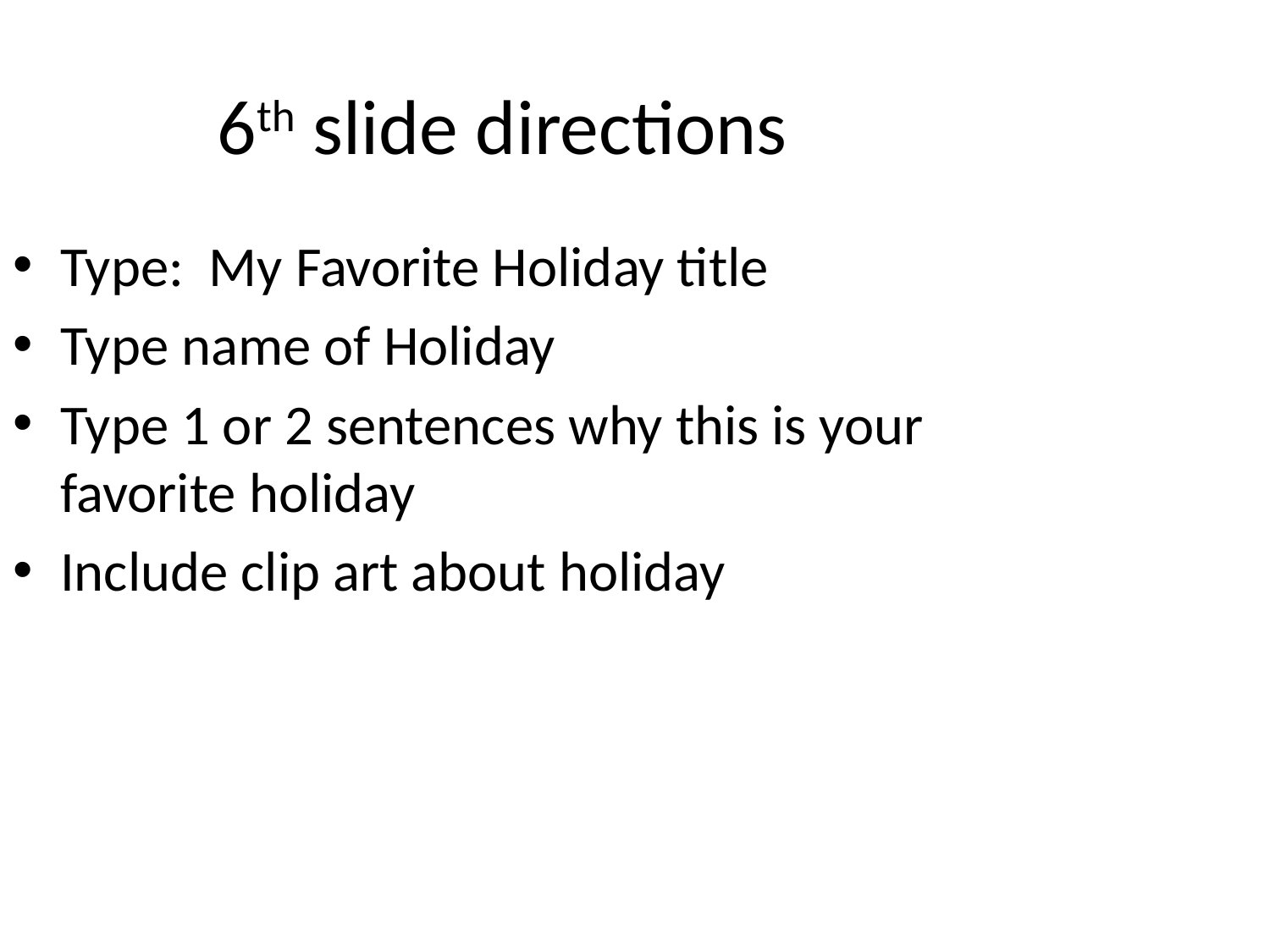

6th slide directions
Type:  My Favorite Holiday title
Type name of Holiday
Type 1 or 2 sentences why this is your favorite holiday
Include clip art about holiday